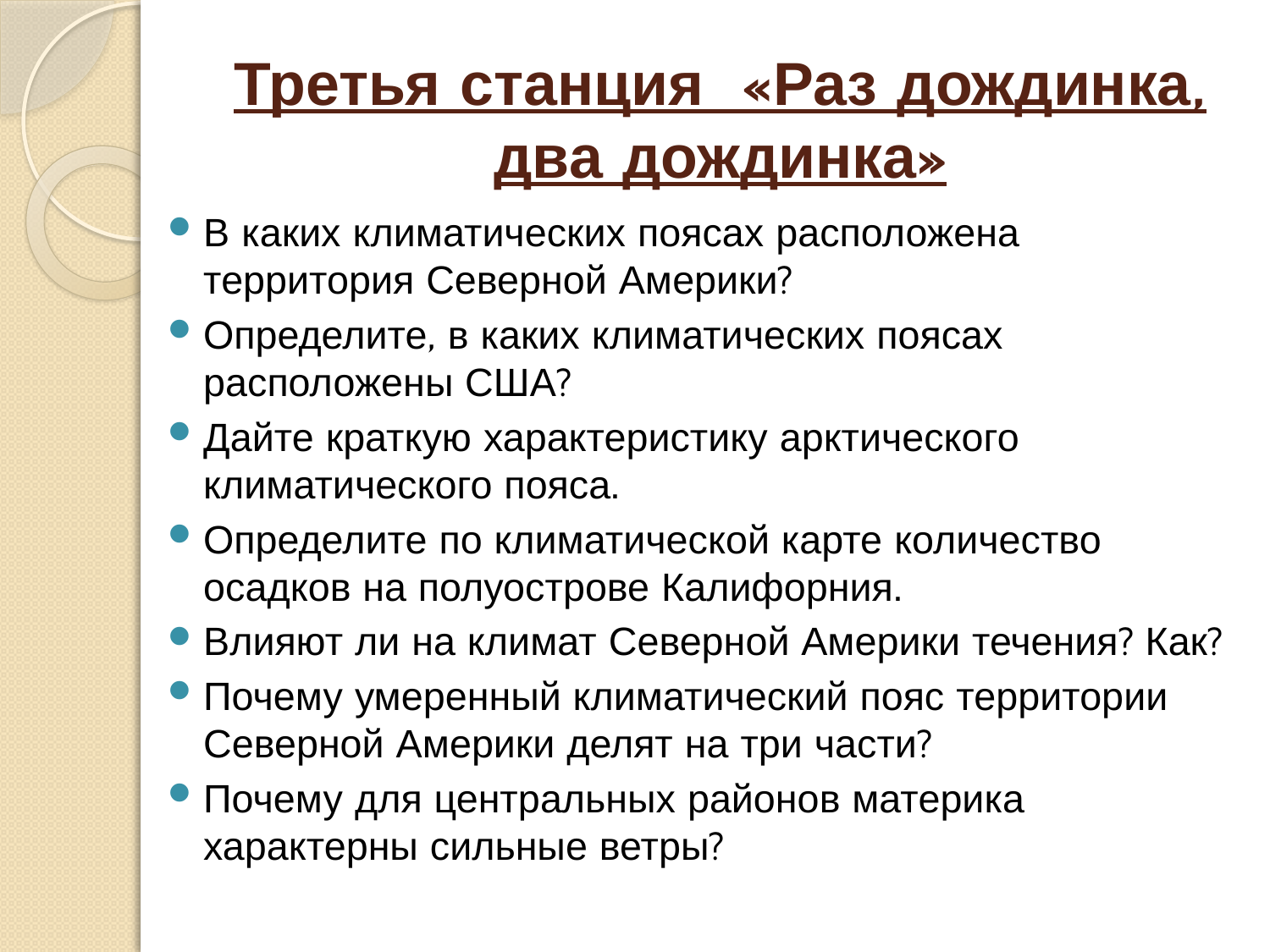

# Третья станция  «Раз дождинка, два дождинка»
В каких климатических поясах расположена территория Северной Америки?
Определите, в каких климатических поясах расположены США?
Дайте краткую характеристику арктического климатического пояса.
Определите по климатической карте количество осадков на полуострове Калифорния.
Влияют ли на климат Северной Америки течения? Как?
Почему умеренный климатический пояс территории Северной Америки делят на три части?
Почему для центральных районов материка характерны сильные ветры?